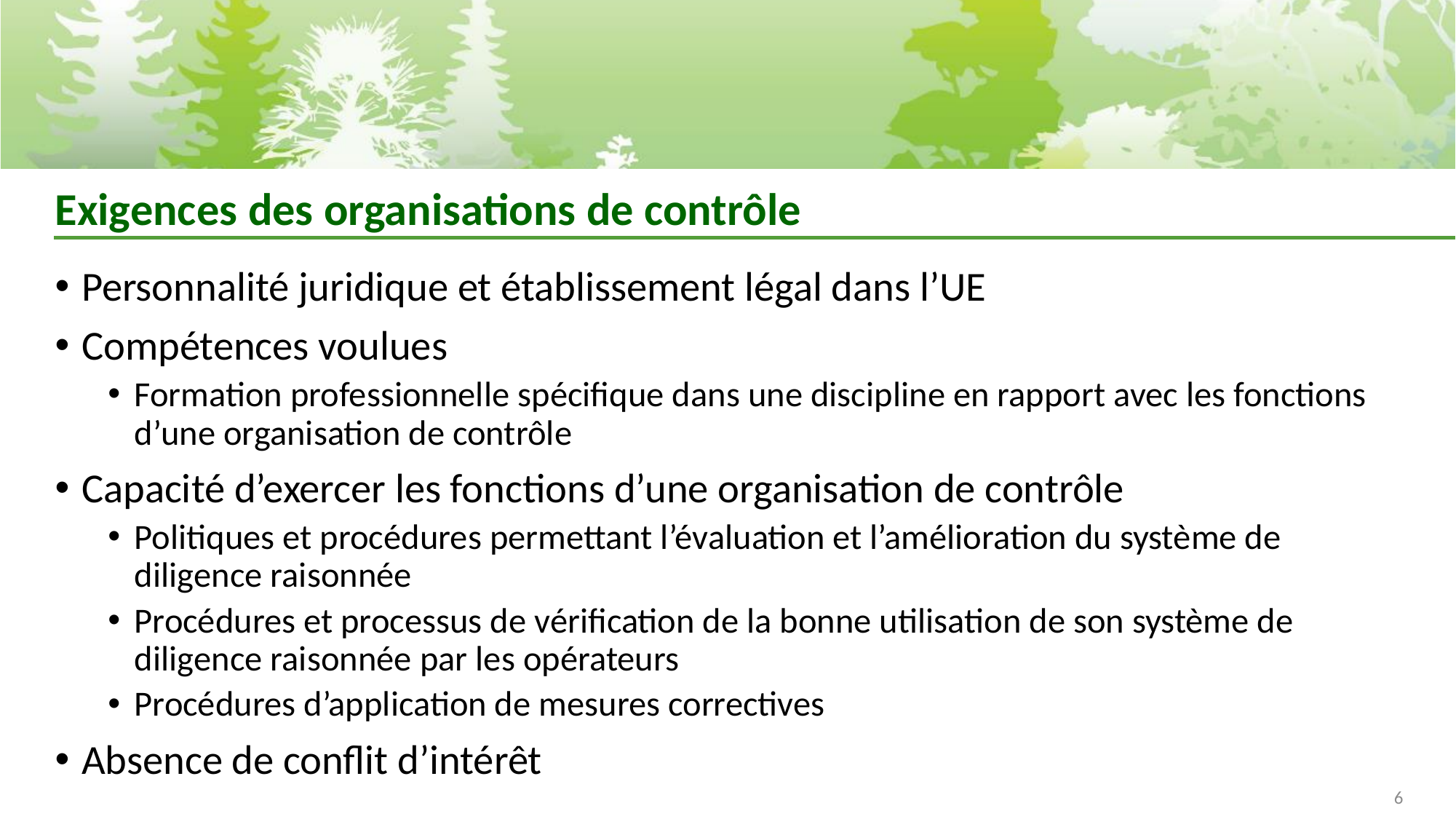

# Exigences des organisations de contrôle
Personnalité juridique et établissement légal dans l’UE
Compétences voulues
Formation professionnelle spécifique dans une discipline en rapport avec les fonctions d’une organisation de contrôle
Capacité d’exercer les fonctions d’une organisation de contrôle
Politiques et procédures permettant l’évaluation et l’amélioration du système de diligence raisonnée
Procédures et processus de vérification de la bonne utilisation de son système de diligence raisonnée par les opérateurs
Procédures d’application de mesures correctives
Absence de conflit d’intérêt
6